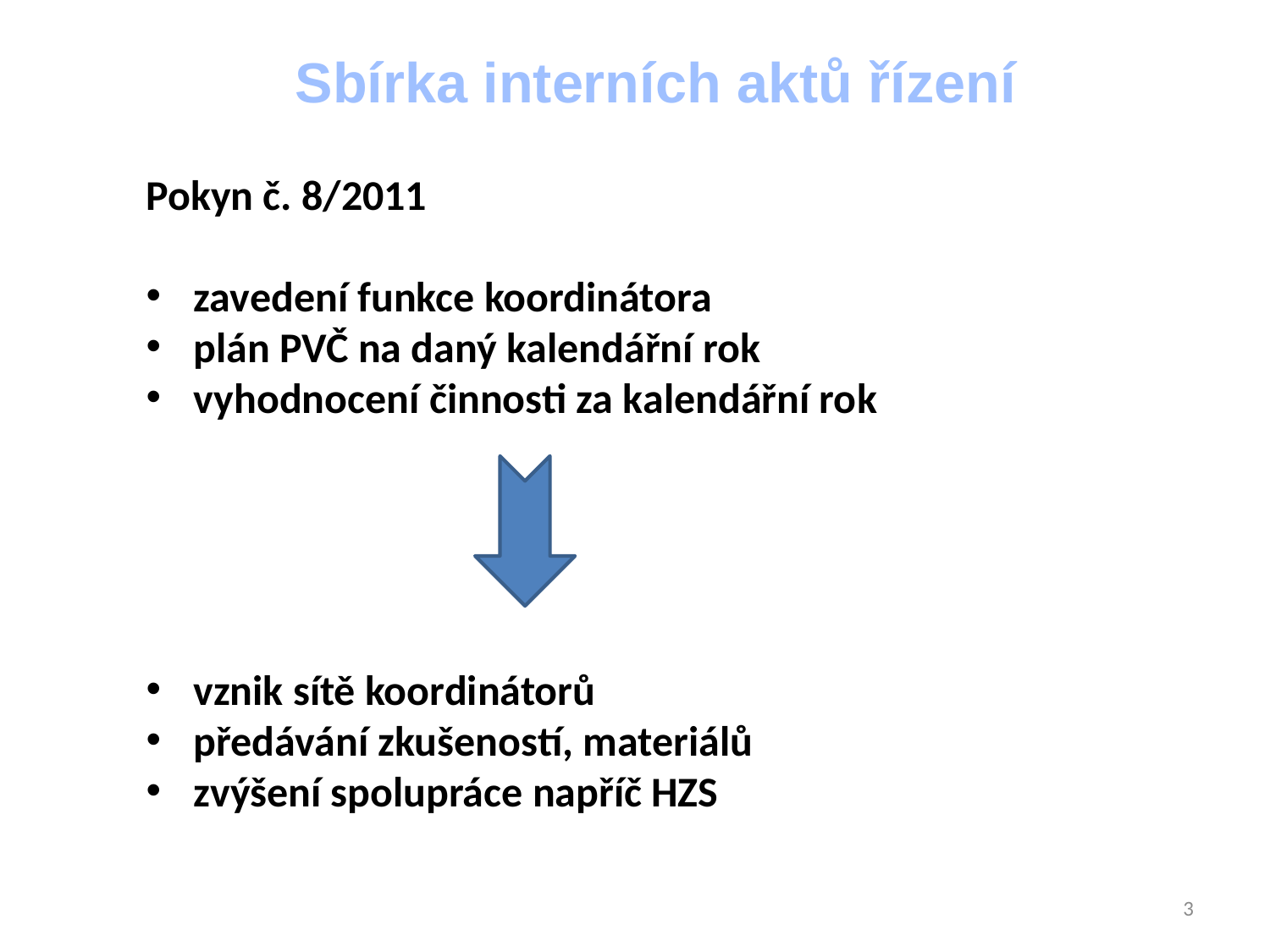

Sbírka interních aktů řízení
Pokyn č. 8/2011

zavedení funkce koordinátora
plán PVČ na daný kalendářní rok
vyhodnocení činnosti za kalendářní rok

vznik sítě koordinátorů
předávání zkušeností, materiálů
zvýšení spolupráce napříč HZS
3